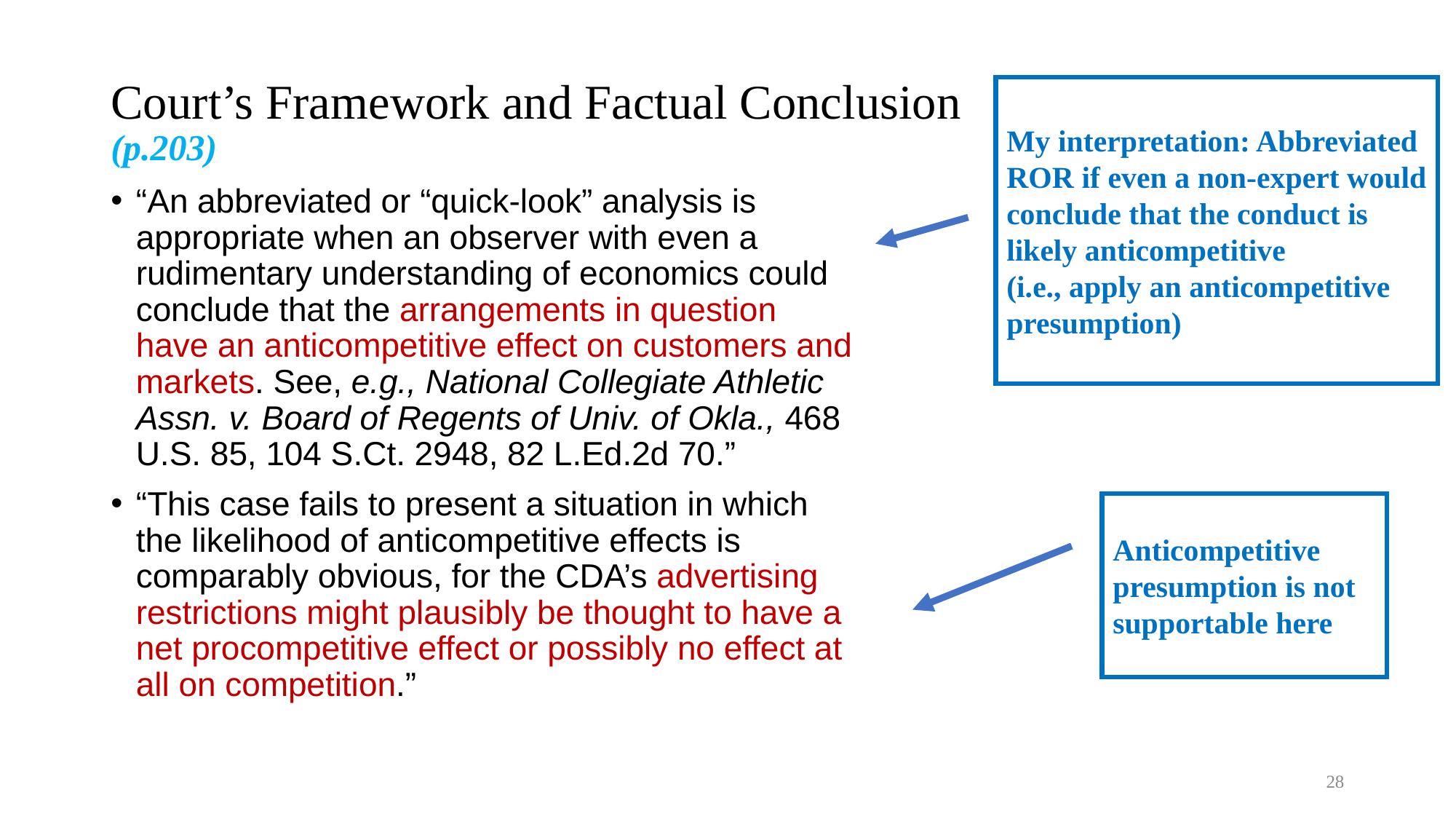

# Court’s Framework and Factual Conclusion (p.203)
My interpretation: Abbreviated ROR if even a non-expert would conclude that the conduct is likely anticompetitive
(i.e., apply an anticompetitive presumption)
“An abbreviated or “quick-look” analysis is appropriate when an observer with even a rudimentary understanding of economics could conclude that the arrangements in question have an anticompetitive effect on customers and markets. See, e.g., National Collegiate Athletic Assn. v. Board of Regents of Univ. of Okla., 468 U.S. 85, 104 S.Ct. 2948, 82 L.Ed.2d 70.”
“This case fails to present a situation in which the likelihood of anticompetitive effects is comparably obvious, for the CDA’s advertising restrictions might plausibly be thought to have a net procompetitive effect or possibly no effect at all on competition.”

Anticompetitive presumption is not supportable here
28